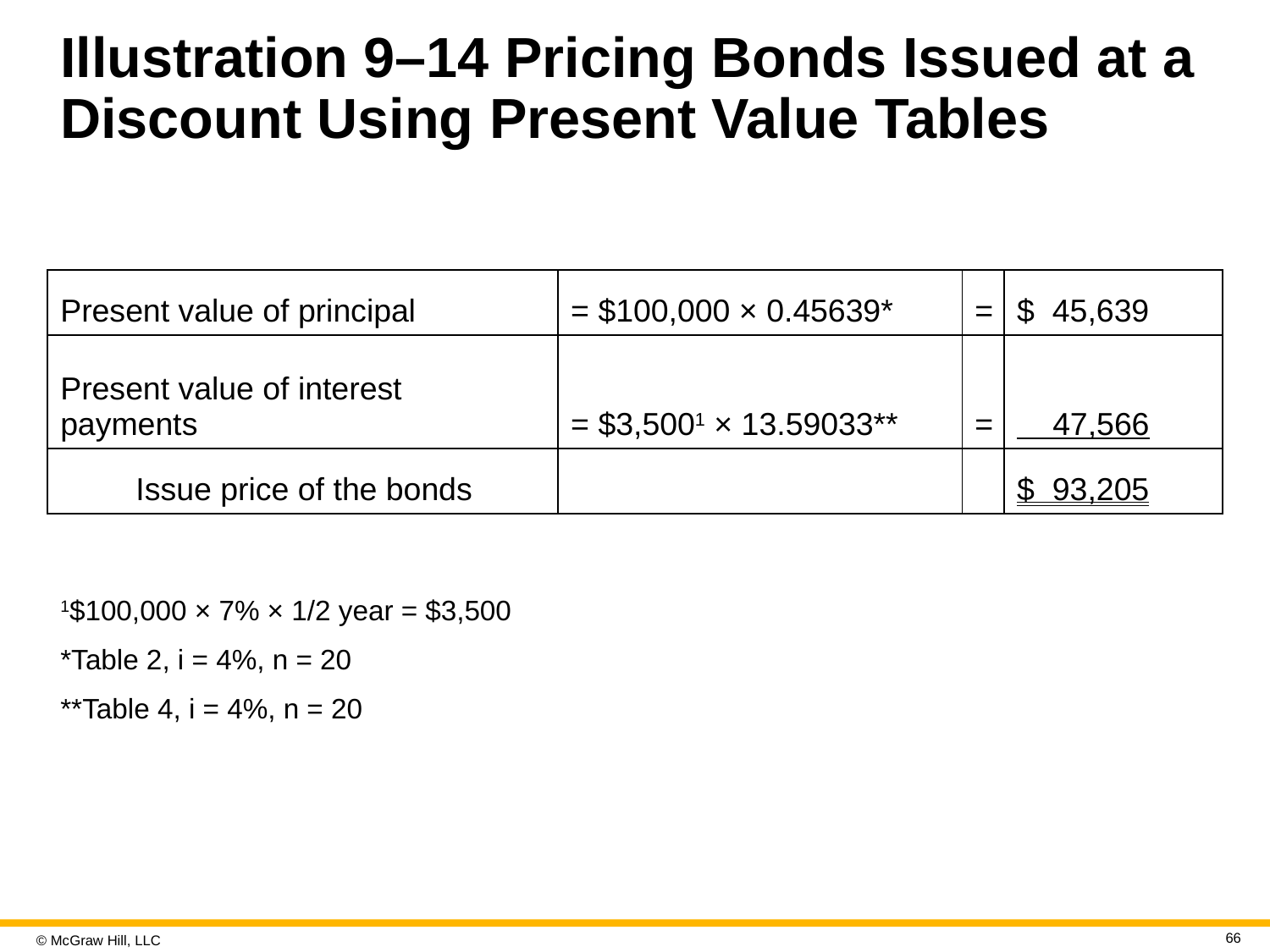

# Illustration 9–14 Pricing Bonds Issued at a Discount Using Present Value Tables
| Present value of principal | = $100,000 × 0.45639\* | = | $  45,639 |
| --- | --- | --- | --- |
| Present value of interest payments | = $3,5001 × 13.59033\*\* | = | 47,566 |
| Issue price of the bonds |  |  | $ 93,205 |
1$100,000 × 7% × 1/2 year = $3,500
*Table 2, i = 4%, n = 20
**Table 4, i = 4%, n = 20
66